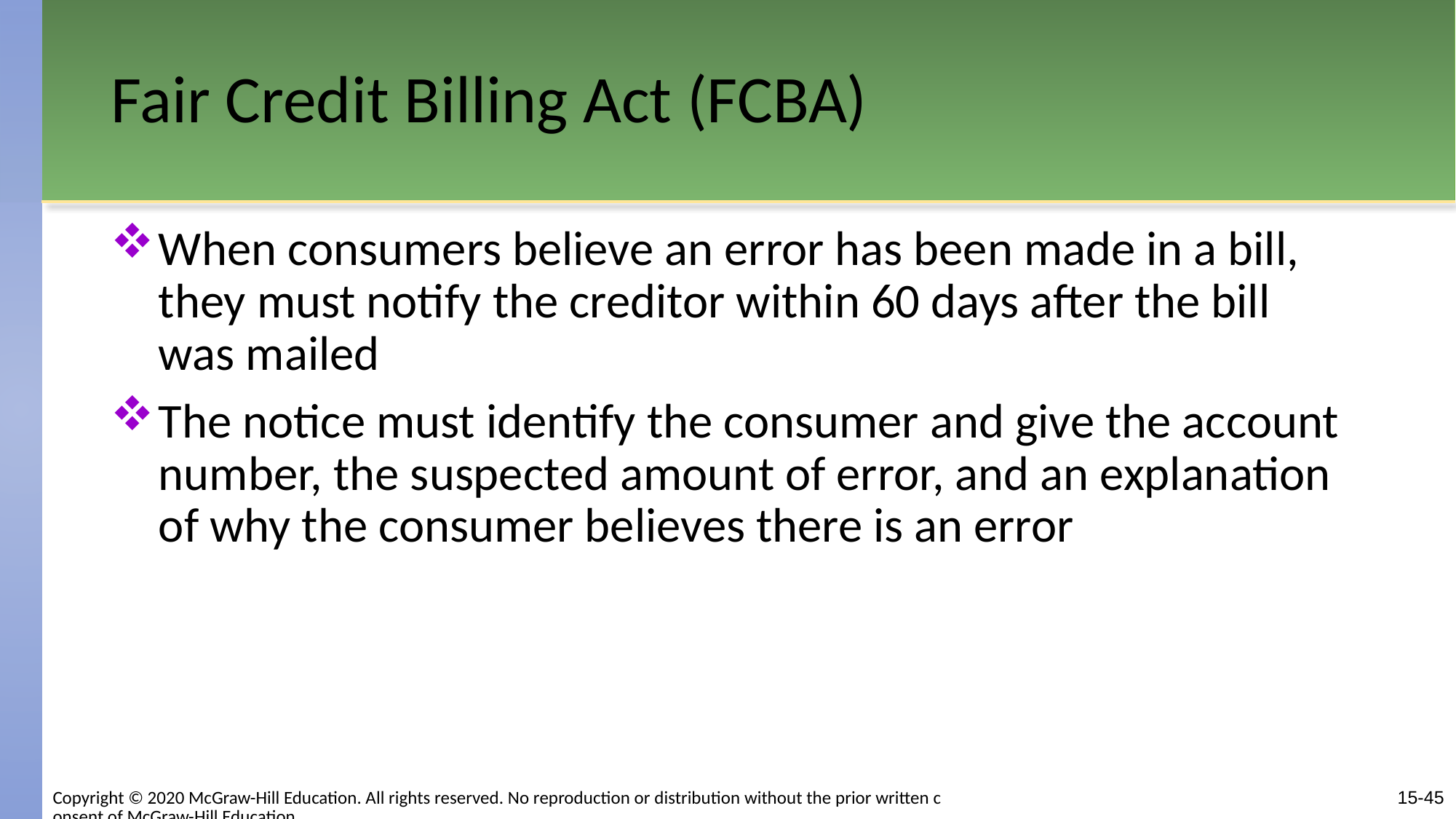

# Fair Credit Billing Act (FCBA)
When consumers believe an error has been made in a bill, they must notify the creditor within 60 days after the bill was mailed
The notice must identify the consumer and give the account number, the suspected amount of error, and an explanation of why the consumer believes there is an error
15-45
Copyright © 2020 McGraw-Hill Education. All rights reserved. No reproduction or distribution without the prior written consent of McGraw-Hill Education.